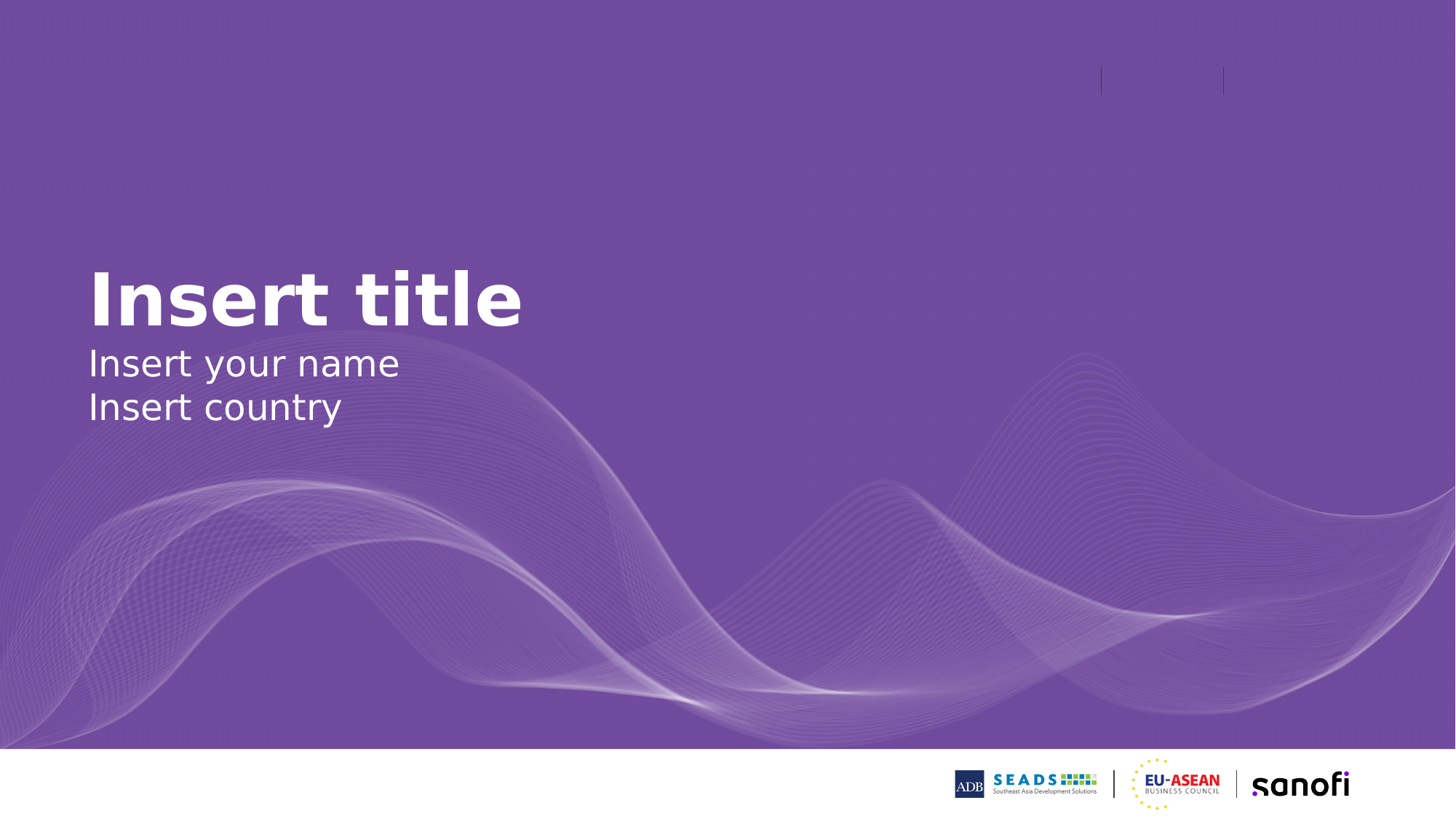

Insert title
Insert your name
Insert country